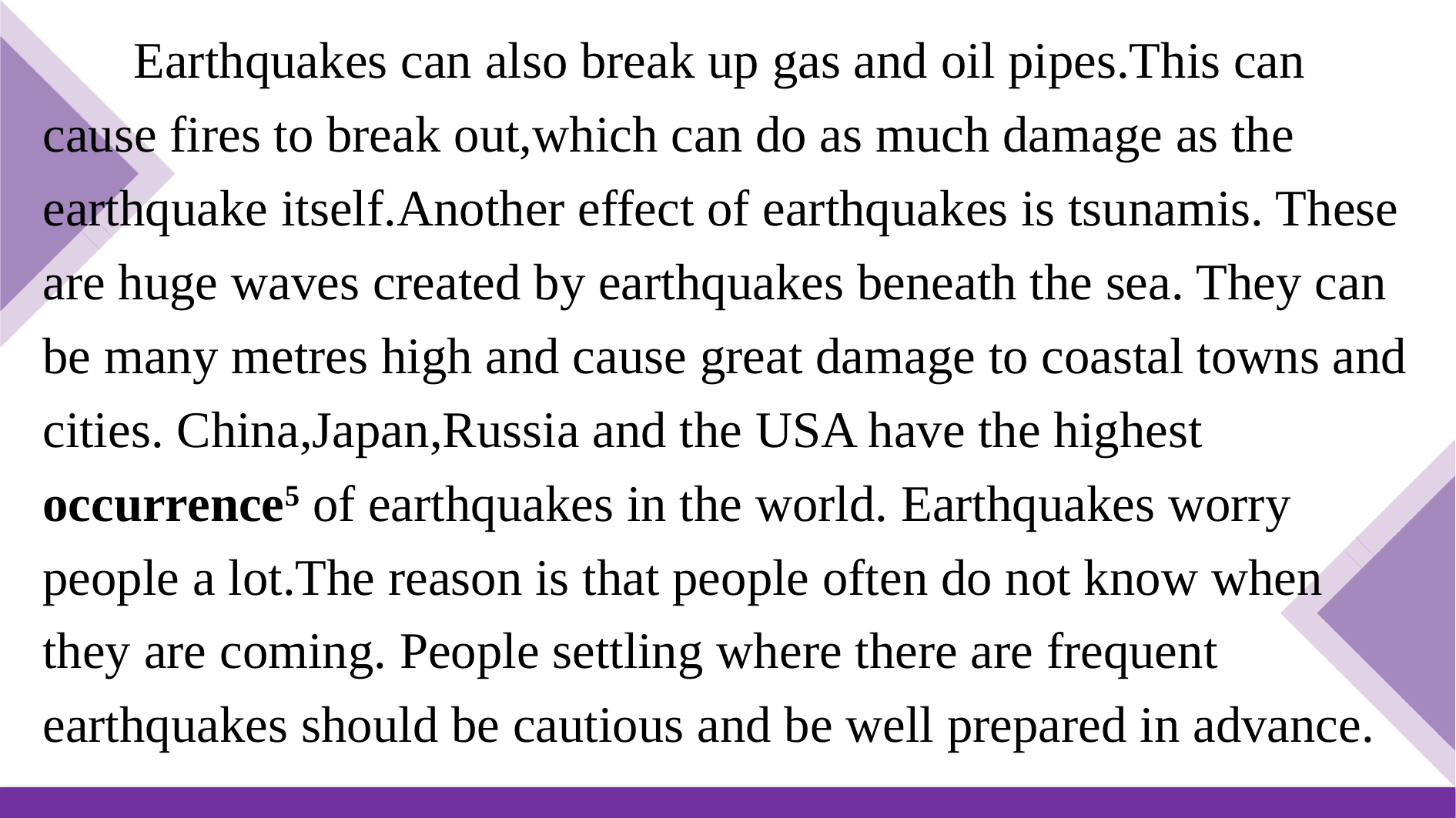

Earthquakes can also break up gas and oil pipes.This can cause fires to break out,which can do as much damage as the earthquake itself.Another effect of earthquakes is tsunamis. These are huge waves created by earthquakes beneath the sea. They can be many metres high and cause great damage to coastal towns and cities. China,Japan,Russia and the USA have the highest occurrence5 of earthquakes in the world. Earthquakes worry people a lot.The reason is that people often do not know when they are coming. People settling where there are frequent earthquakes should be cautious and be well prepared in advance.